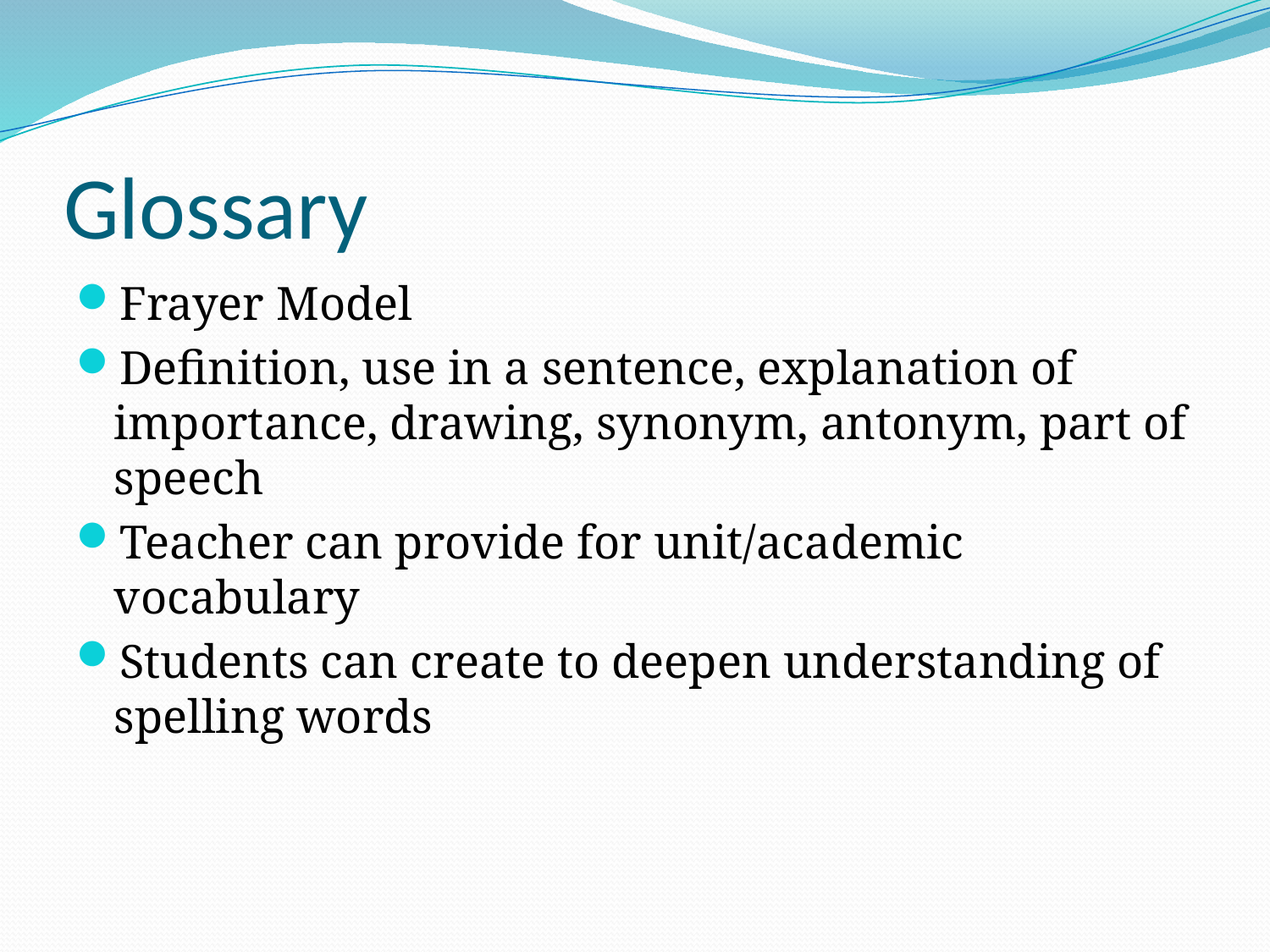

# Glossary
Frayer Model
Definition, use in a sentence, explanation of importance, drawing, synonym, antonym, part of speech
Teacher can provide for unit/academic vocabulary
Students can create to deepen understanding of spelling words